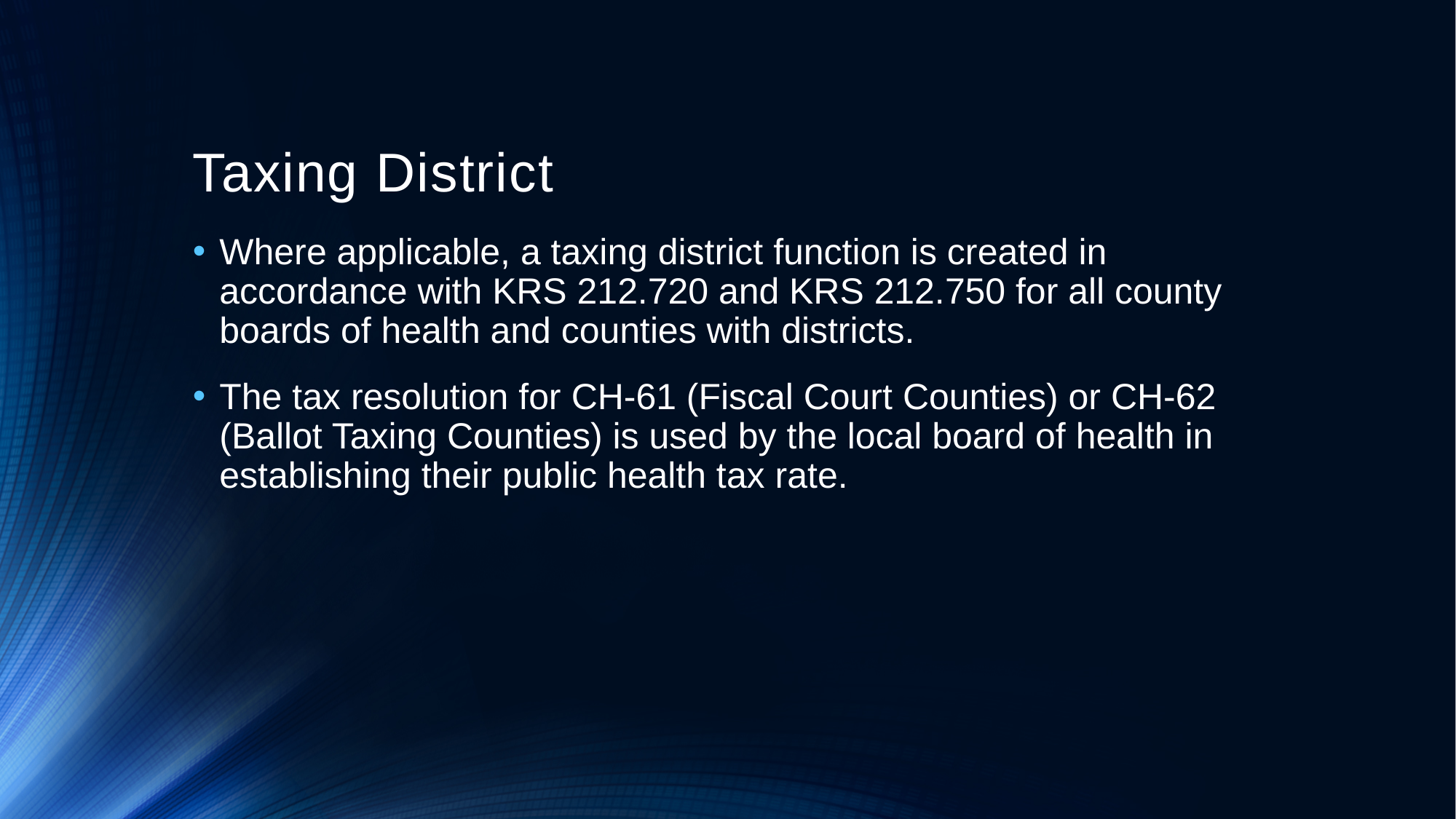

# Taxing District
Where applicable, a taxing district function is created in accordance with KRS 212.720 and KRS 212.750 for all county boards of health and counties with districts.
The tax resolution for CH-61 (Fiscal Court Counties) or CH-62 (Ballot Taxing Counties) is used by the local board of health in establishing their public health tax rate.